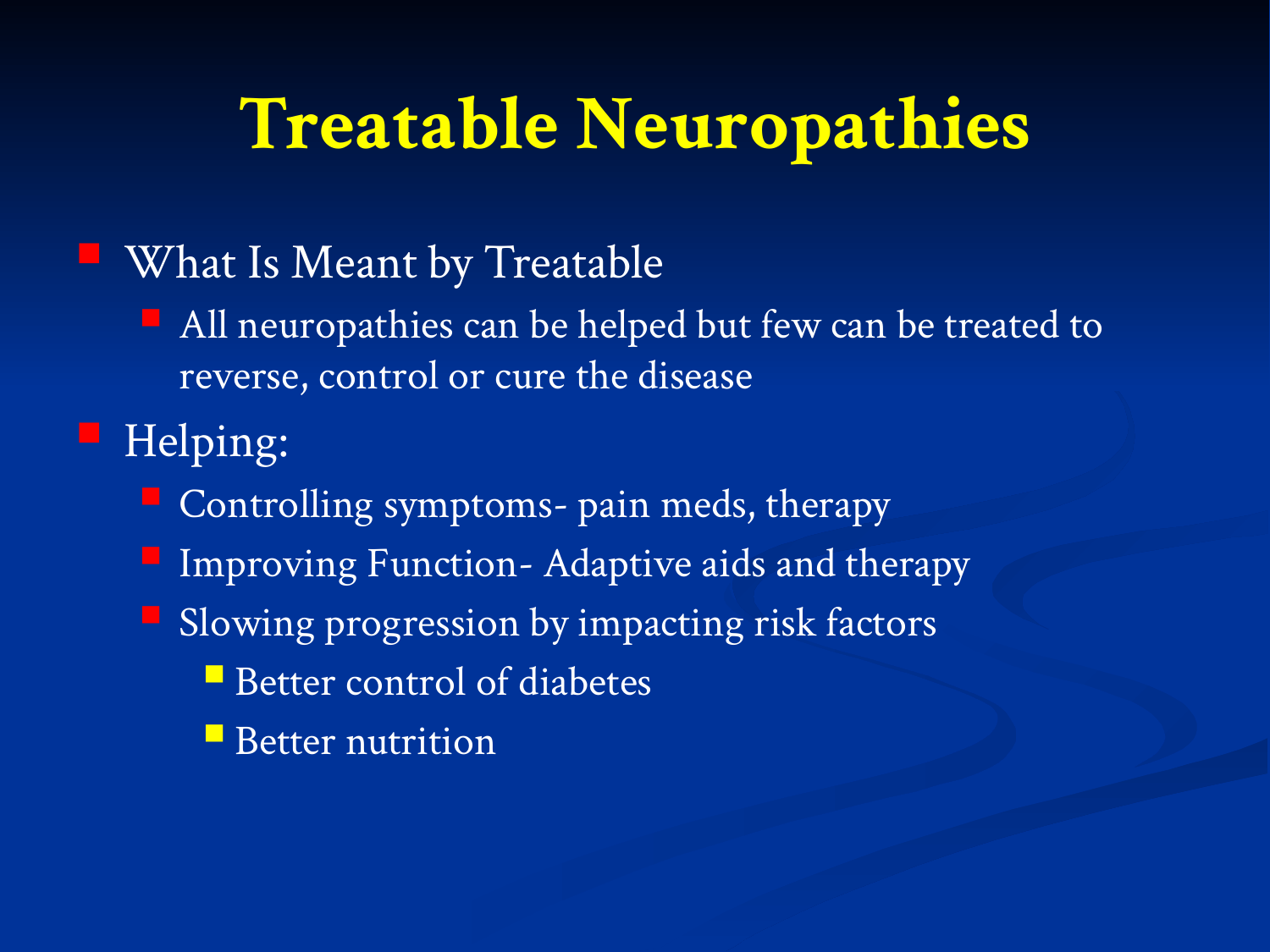

# Treatable Neuropathies
What Is Meant by Treatable
All neuropathies can be helped but few can be treated to reverse, control or cure the disease
Helping:
Controlling symptoms- pain meds, therapy
Improving Function- Adaptive aids and therapy
Slowing progression by impacting risk factors
Better control of diabetes
Better nutrition